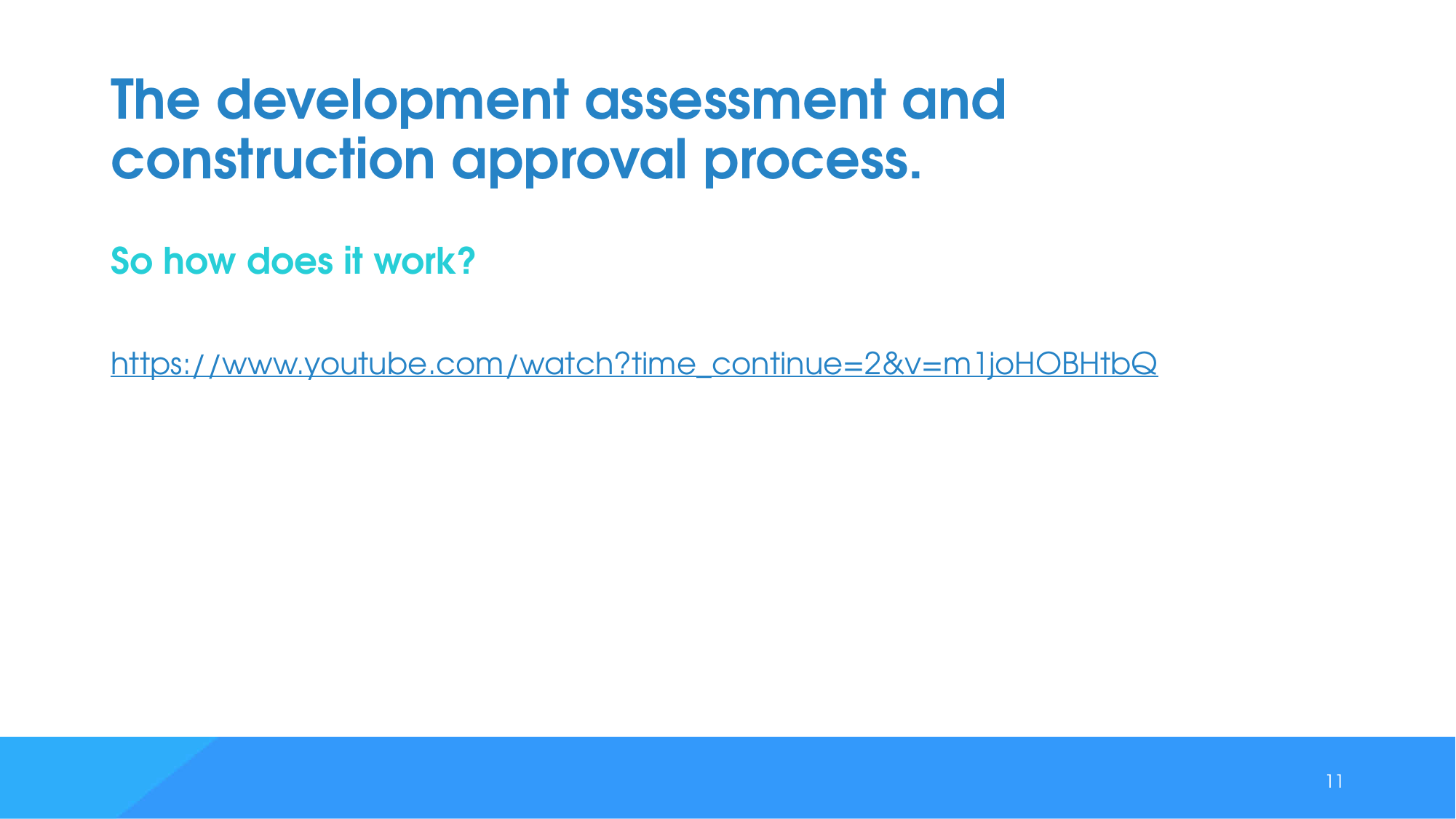

# The development assessment and construction approval process.
So how does it work?
https://www.youtube.com/watch?time_continue=2&v=m1joHOBHtbQ
11